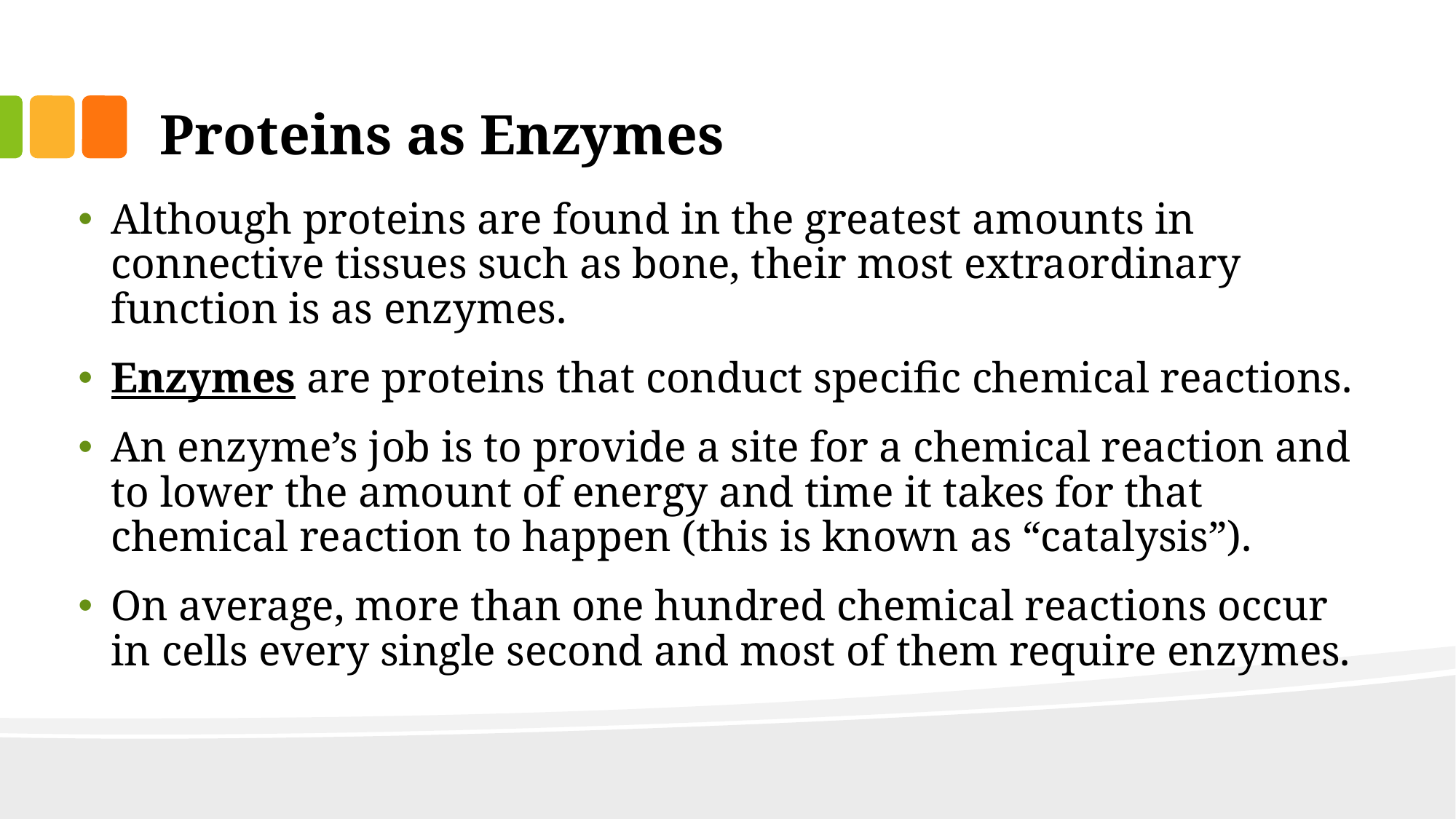

# Proteins as Enzymes
Although proteins are found in the greatest amounts in connective tissues such as bone, their most extraordinary function is as enzymes.
Enzymes are proteins that conduct specific chemical reactions.
An enzyme’s job is to provide a site for a chemical reaction and to lower the amount of energy and time it takes for that chemical reaction to happen (this is known as “catalysis”).
On average, more than one hundred chemical reactions occur in cells every single second and most of them require enzymes.